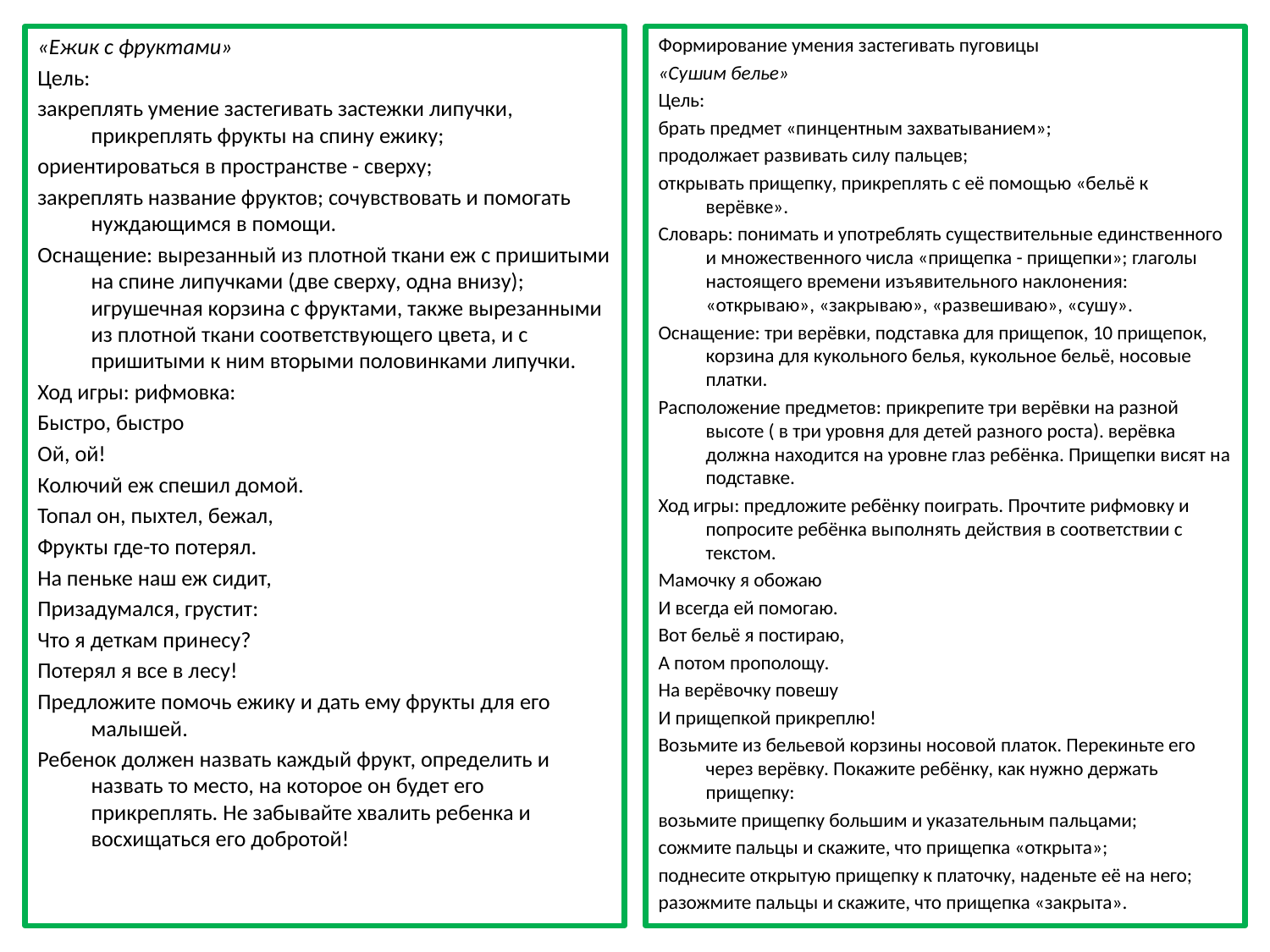

«Ежик с фруктами»
Цель:
закреплять умение застегивать застежки липучки, прикреплять фрукты на спину ежику;
ориентироваться в пространстве - сверху;
закреплять название фруктов; сочувствовать и помогать нуждающимся в помощи.
Оснащение: вырезанный из плотной ткани еж с пришитыми на спине липучками (две сверху, одна внизу); игрушечная корзина с фруктами, также вырезанными из плотной ткани соответствующего цвета, и с пришитыми к ним вторыми половинками липучки.
Ход игры: рифмовка:
Быстро, быстро
Ой, ой!
Колючий еж спешил домой.
Топал он, пыхтел, бежал,
Фрукты где-то потерял.
На пеньке наш еж сидит,
Призадумался, грустит:
Что я деткам принесу?
Потерял я все в лесу!
Предложите помочь ежику и дать ему фрукты для его малышей.
Ребенок должен назвать каждый фрукт, определить и назвать то место, на которое он будет его прикреплять. Не забывайте хвалить ребенка и восхищаться его добротой!

Формирование умения застегивать пуговицы
«Сушим белье»
Цель:
брать предмет «пинцентным захватыванием»;
продолжает развивать силу пальцев;
открывать прищепку, прикреплять с её помощью «бельё к верёвке».
Словарь: понимать и употреблять существительные единственного и множественного числа «прищепка - прищепки»; глаголы настоящего времени изъявительного наклонения: «открываю», «закрываю», «развешиваю», «сушу».
Оснащение: три верёвки, подставка для прищепок, 10 прищепок, корзина для кукольного белья, кукольное бельё, носовые платки.
Расположение предметов: прикрепите три верёвки на разной высоте ( в три уровня для детей разного роста). верёвка должна находится на уровне глаз ребёнка. Прищепки висят на подставке.
Ход игры: предложите ребёнку поиграть. Прочтите рифмовку и попросите ребёнка выполнять действия в соответствии с текстом.
Мамочку я обожаю
И всегда ей помогаю.
Вот бельё я постираю,
А потом прополощу.
На верёвочку повешу
И прищепкой прикреплю!
Возьмите из бельевой корзины носовой платок. Перекиньте его через верёвку. Покажите ребёнку, как нужно держать прищепку:
возьмите прищепку большим и указательным пальцами;
сожмите пальцы и скажите, что прищепка «открыта»;
поднесите открытую прищепку к платочку, наденьте её на него;
разожмите пальцы и скажите, что прищепка «закрыта».